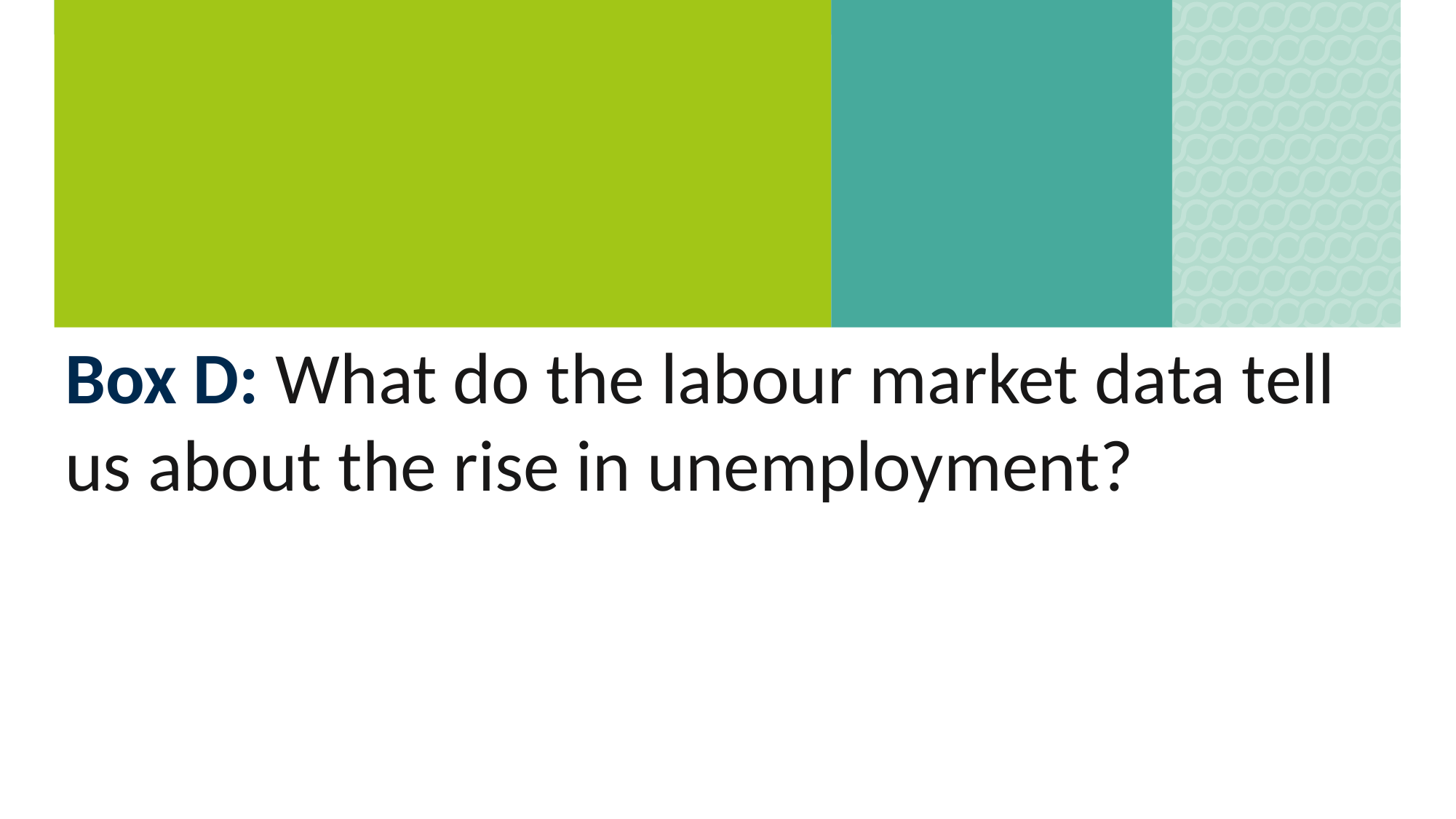

# Box D: What do the labour market data tell us about the rise in unemployment?